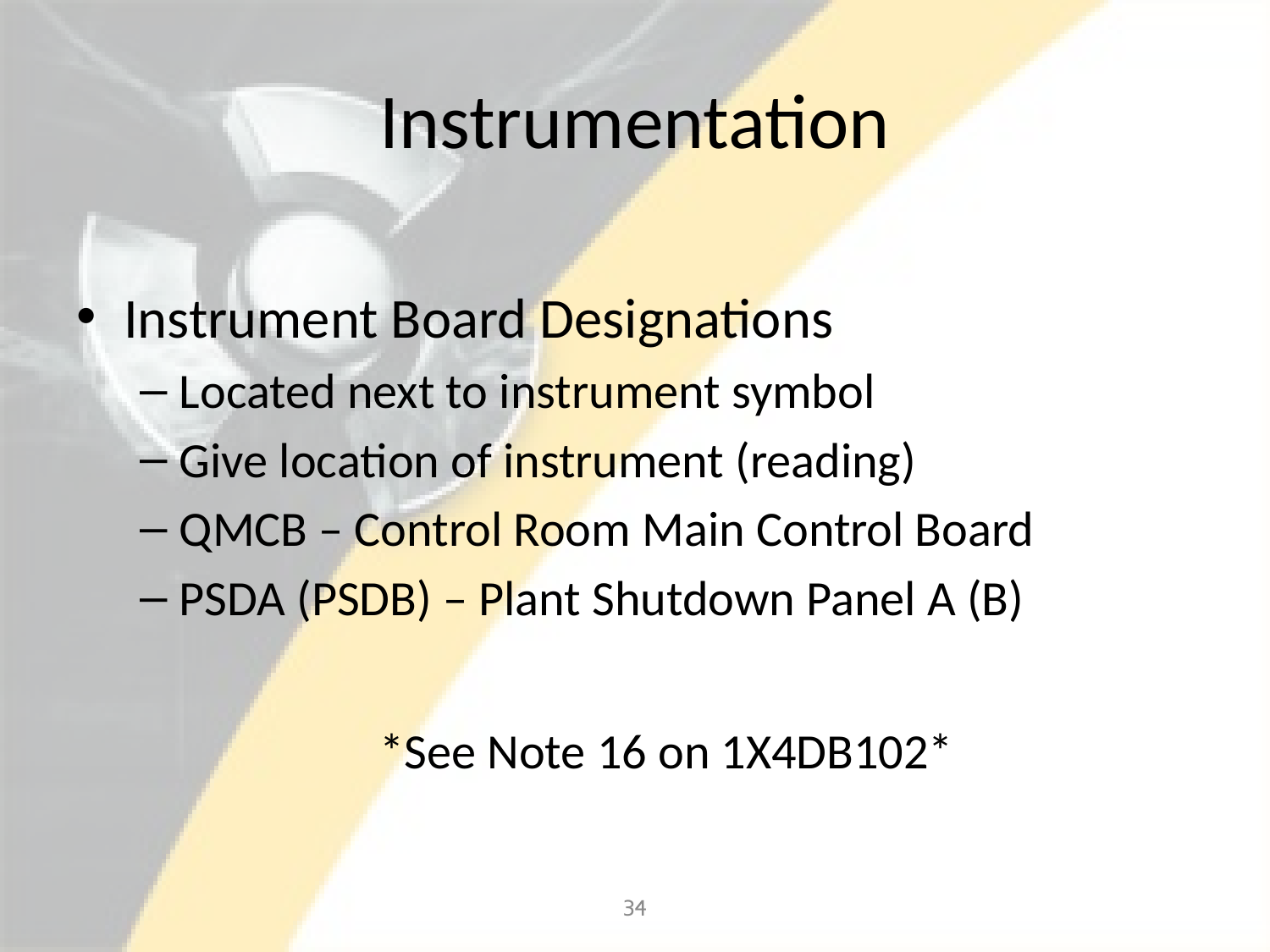

# Instrumentation
Instrument Board Designations
Located next to instrument symbol
Give location of instrument (reading)
QMCB – Control Room Main Control Board
PSDA (PSDB) – Plant Shutdown Panel A (B)

*See Note 16 on 1X4DB102*
34